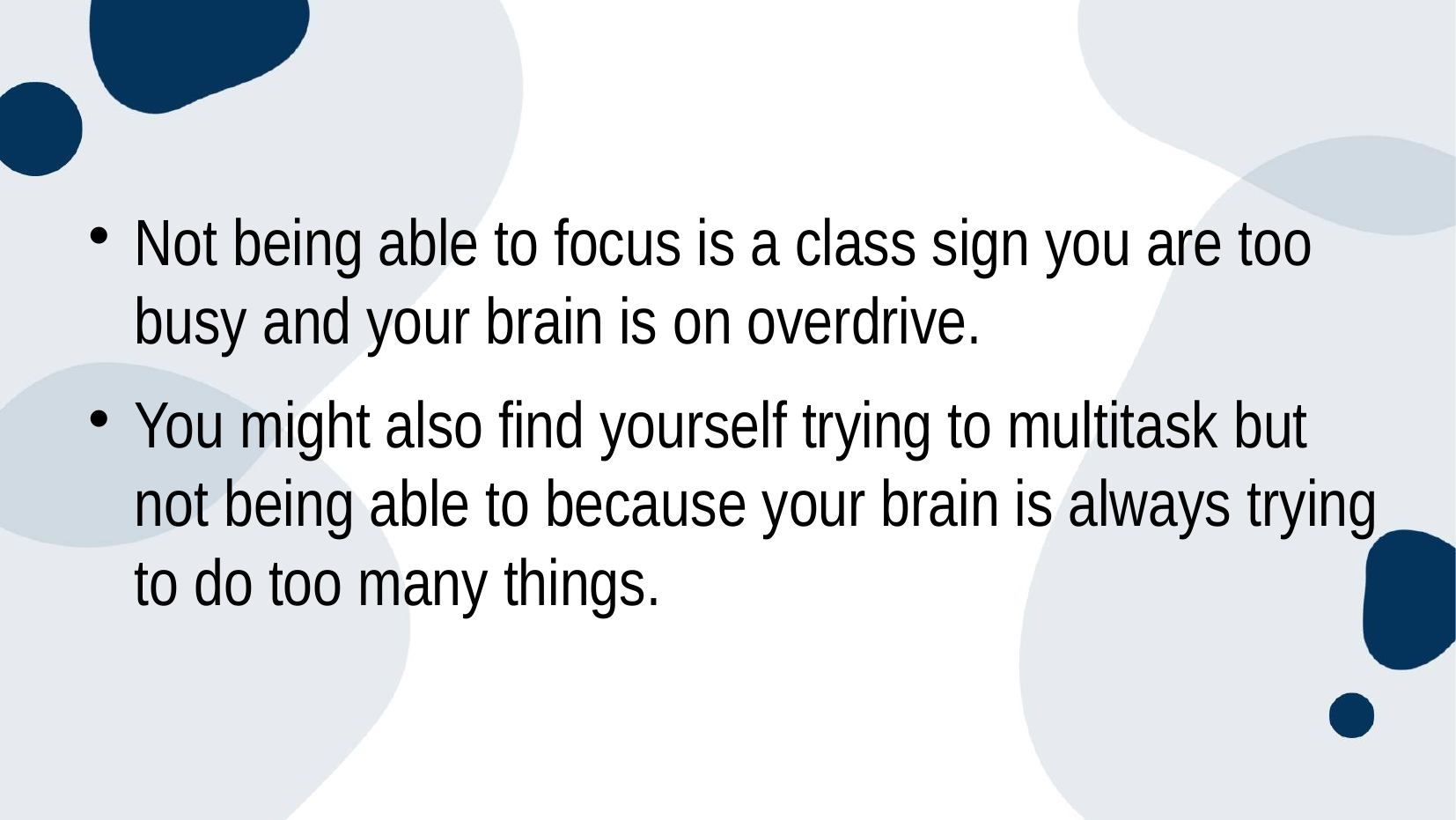

Not being able to focus is a class sign you are too busy and your brain is on overdrive.
You might also find yourself trying to multitask but not being able to because your brain is always trying to do too many things.